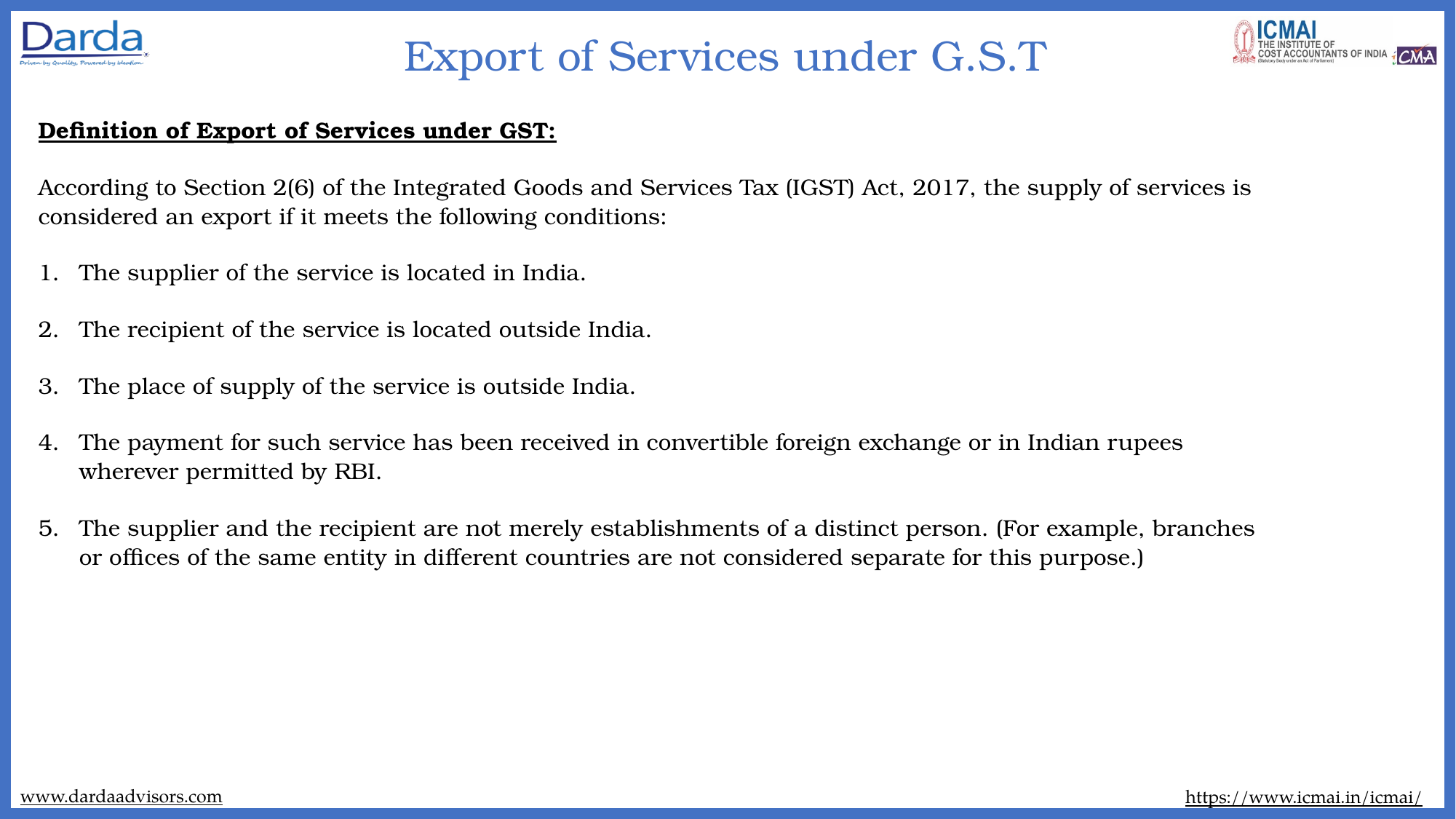

Export of Services under G.S.T
Definition of Export of Services under GST:
According to Section 2(6) of the Integrated Goods and Services Tax (IGST) Act, 2017, the supply of services is considered an export if it meets the following conditions:
The supplier of the service is located in India.
The recipient of the service is located outside India.
The place of supply of the service is outside India.
The payment for such service has been received in convertible foreign exchange or in Indian rupees wherever permitted by RBI.
The supplier and the recipient are not merely establishments of a distinct person. (For example, branches or offices of the same entity in different countries are not considered separate for this purpose.)